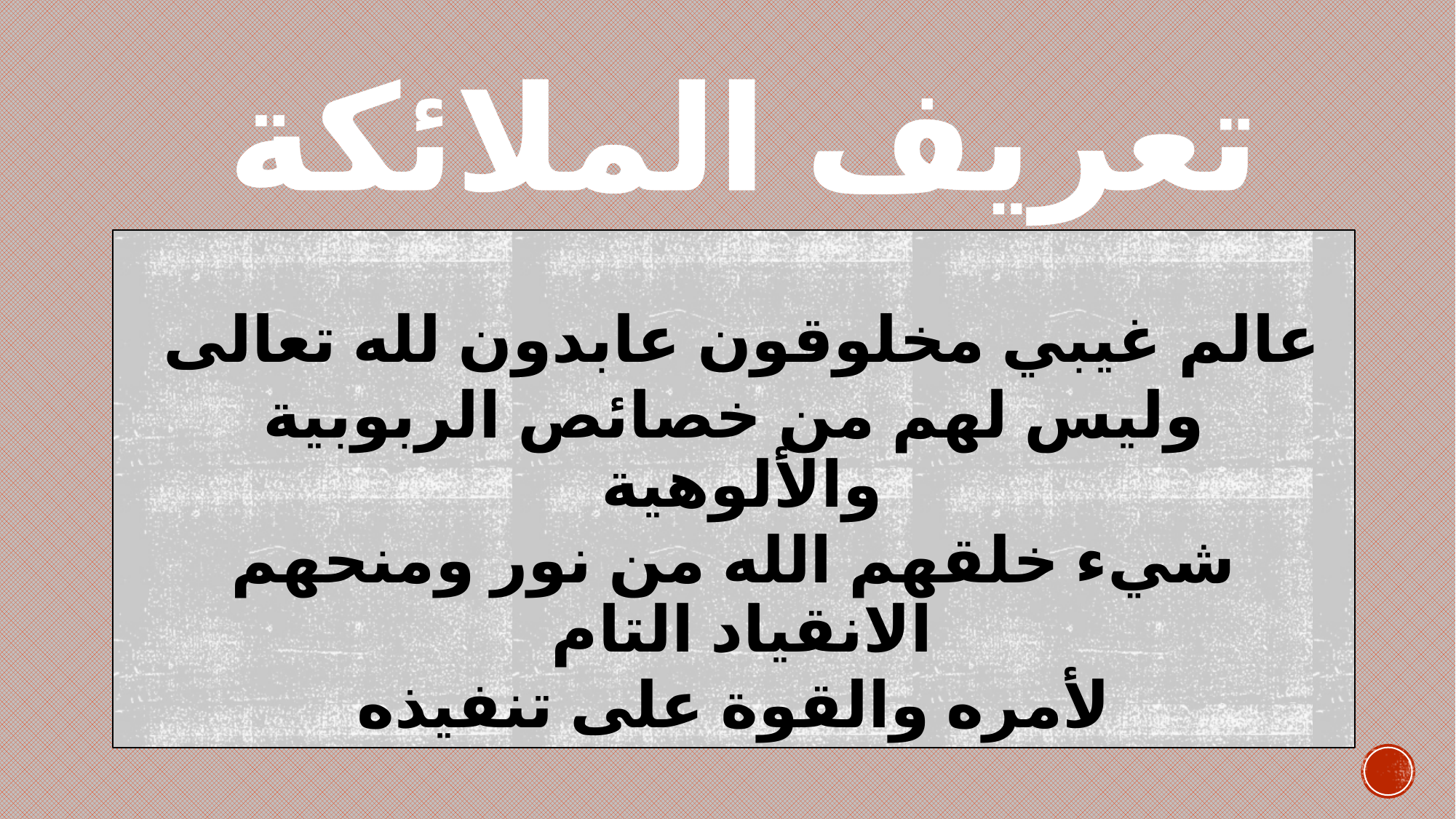

# تعريف الملائكة

عالم غيبي مخلوقون عابدون لله تعالى
وليس لهم من خصائص الربوبية والألوهية
شيء خلقهم الله من نور ومنحهم الانقياد التام
لأمره والقوة على تنفيذه